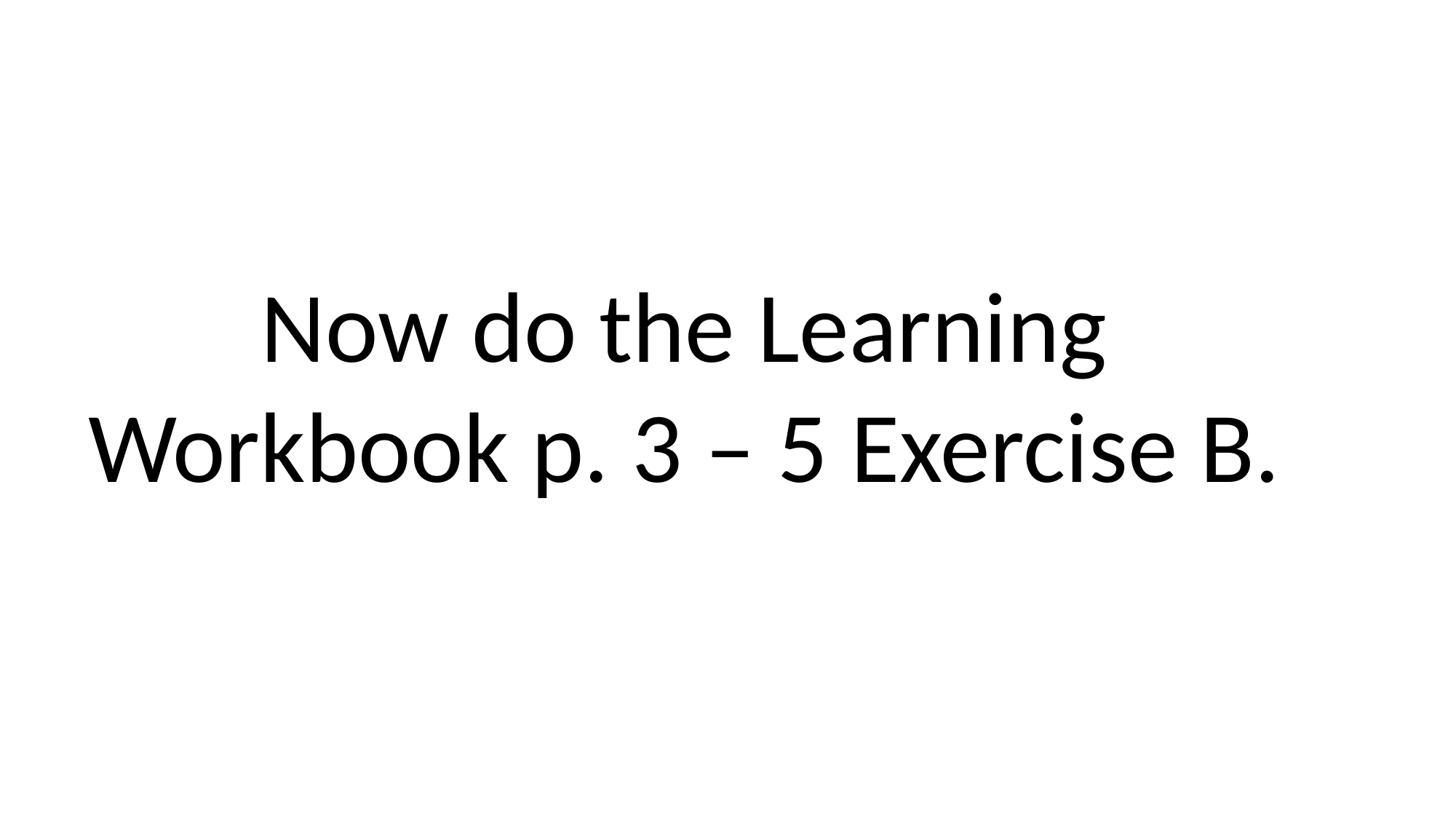

Now do the Learning Workbook p. 3 – 5 Exercise B.